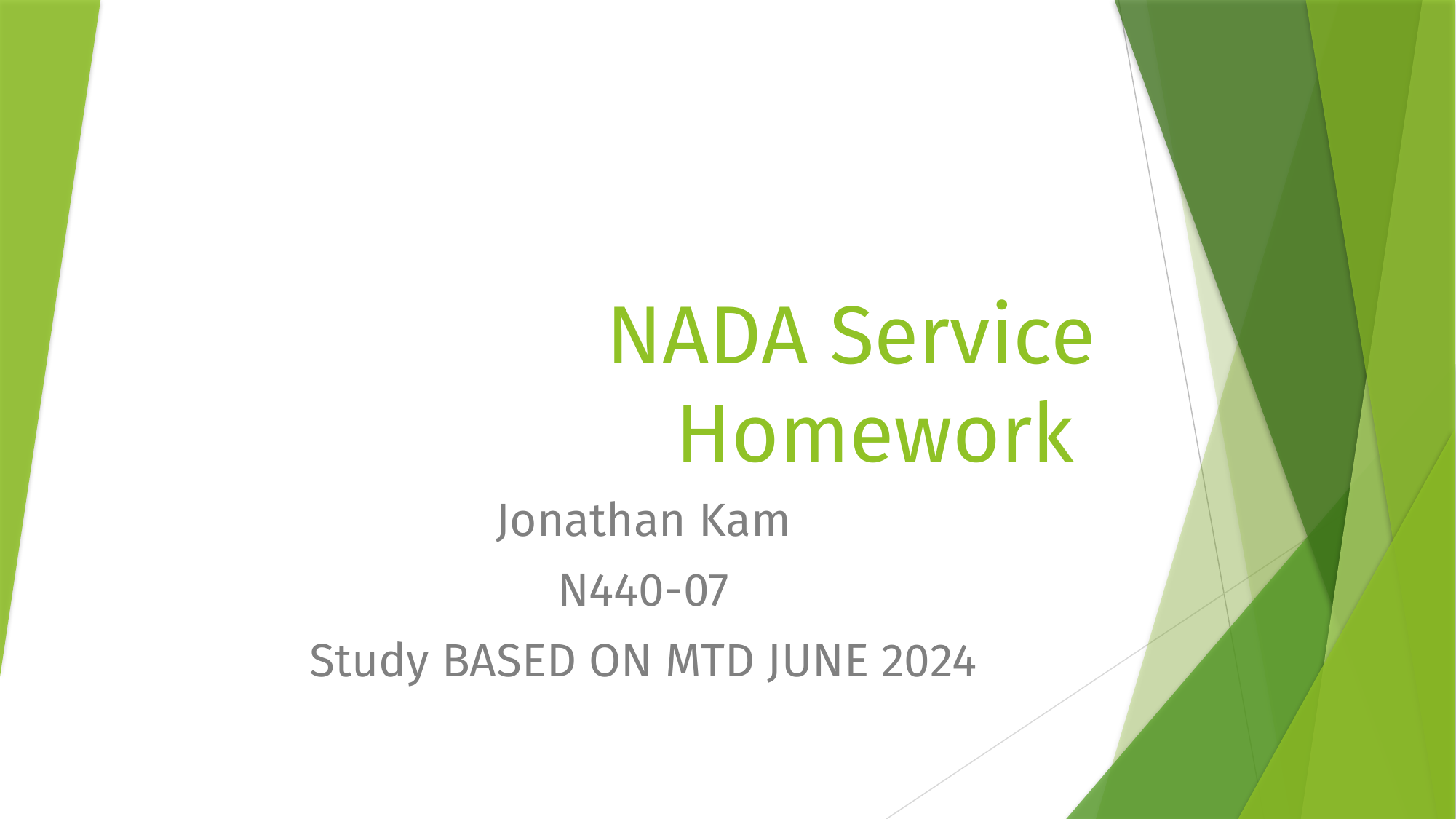

# NADA Service Homework
Jonathan Kam
N440-07
Study BASED ON MTD JUNE 2024